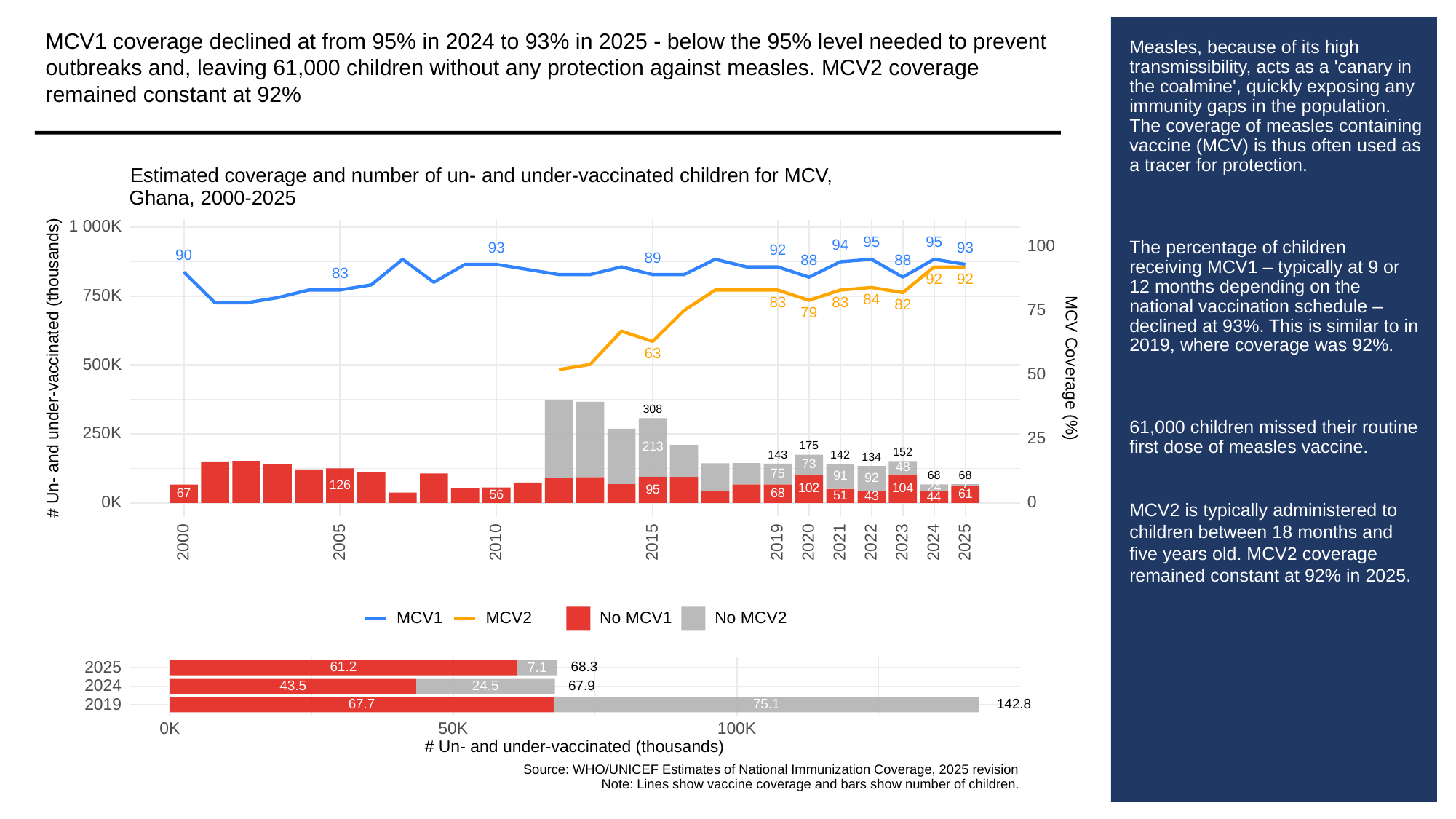

MCV1 coverage declined at from 95% in 2024 to 93% in 2025 - below the 95% level needed to prevent outbreaks and, leaving 61,000 children without any protection against measles. MCV2 coverage remained constant at 92%
# Measles, because of its high transmissibility, acts as a 'canary in the coalmine', quickly exposing any immunity gaps in the population. The coverage of measles containing vaccine (MCV) is thus often used as a tracer for protection.

The percentage of children receiving MCV1 – typically at 9 or 12 months depending on the national vaccination schedule – declined at 93%. This is similar to in 2019, where coverage was 92%.

61,000 children missed their routine first dose of measles vaccine.

MCV2 is typically administered to children between 18 months and five years old. MCV2 coverage remained constant at 92% in 2025.

Estimated coverage and number of un- and under-vaccinated children for MCV,
Ghana, 2000-2025

1 000K

95
95
94
100
93
93
92
90
89
88
88

83
92
92
750K
84

83
83
82
75
79

63
500K
# Un- and under-vaccinated (thousands)
MCV Coverage (%)

50

308

250K

25

175
213

152
143
142
134

73

48

75

68
91
68

92

7
126

24
104
102

95

68

67
61
56

51

43
44

0K
0

2023
2000
2005
2010
2015
2019
2020
2021
2022
2024
2025

MCV1
MCV2
No MCV1
No MCV2

2025
68.3
61.2
7.1

2024
43.5
24.5
67.9

2019
67.7
75.1
142.8

0K
50K
100K
# Un- and under-vaccinated (thousands)
Source: WHO/UNICEF Estimates of National Immunization Coverage, 2025 revision
Note: Lines show vaccine coverage and bars show number of children.